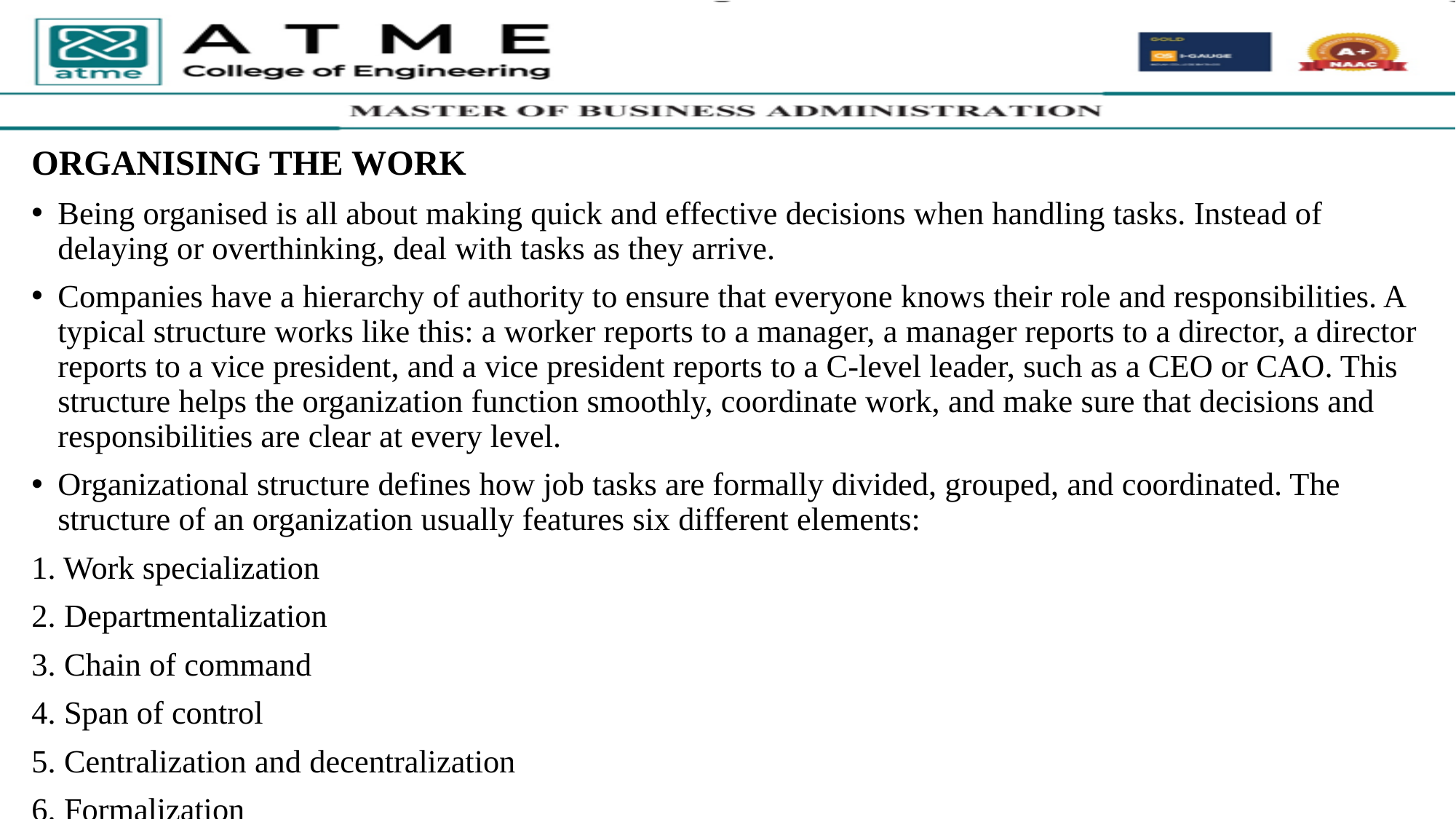

ORGANISING THE WORK
Being organised is all about making quick and effective decisions when handling tasks. Instead of delaying or overthinking, deal with tasks as they arrive.
Companies have a hierarchy of authority to ensure that everyone knows their role and responsibilities. A typical structure works like this: a worker reports to a manager, a manager reports to a director, a director reports to a vice president, and a vice president reports to a C-level leader, such as a CEO or CAO. This structure helps the organization function smoothly, coordinate work, and make sure that decisions and responsibilities are clear at every level.
Organizational structure defines how job tasks are formally divided, grouped, and coordinated. The structure of an organization usually features six different elements:
1. Work specialization
2. Departmentalization
3. Chain of command
4. Span of control
5. Centralization and decentralization
6. Formalization